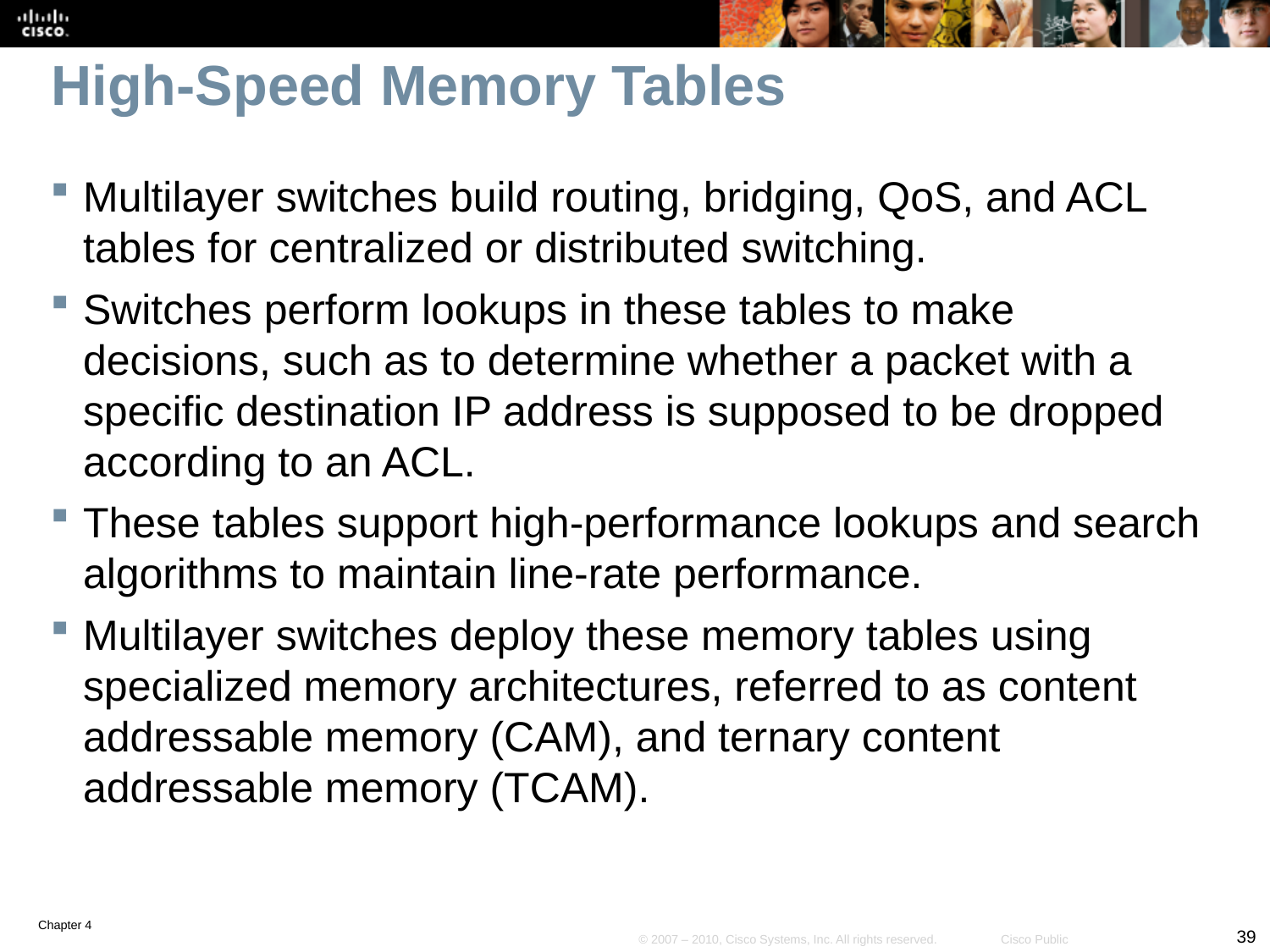

# High-Speed Memory Tables
Multilayer switches build routing, bridging, QoS, and ACL tables for centralized or distributed switching.
Switches perform lookups in these tables to make decisions, such as to determine whether a packet with a specific destination IP address is supposed to be dropped according to an ACL.
These tables support high-performance lookups and search algorithms to maintain line-rate performance.
Multilayer switches deploy these memory tables using specialized memory architectures, referred to as content addressable memory (CAM), and ternary content addressable memory (TCAM).